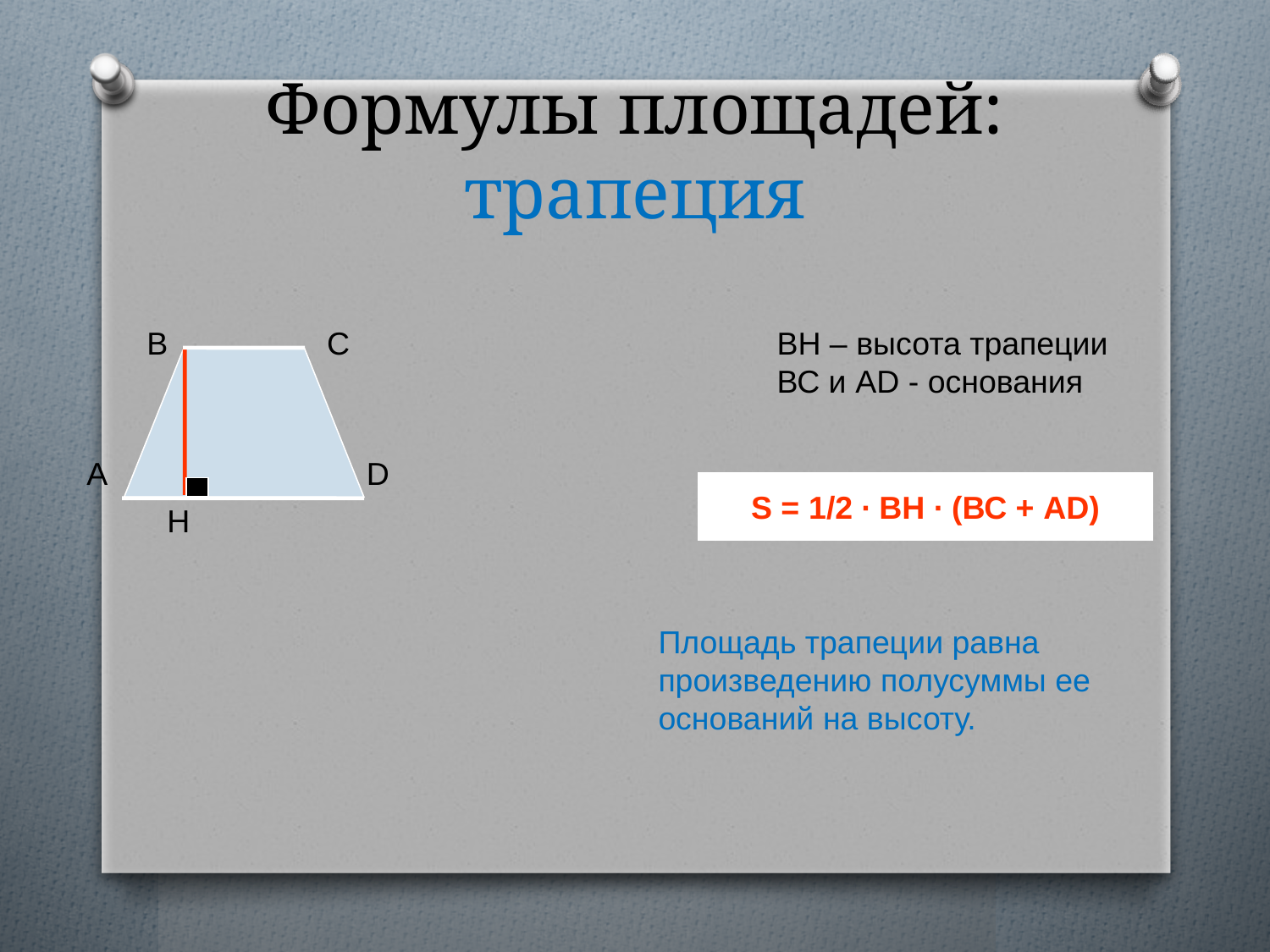

# Формулы площадей: трапеция

B
C

A
D
ВН – высота трапеции
ВС и AD - основания

S = 1/2 ∙ BH ∙ (ВС + AD)

H

Площадь трапеции равна произведению полусуммы ее оснований на высоту.